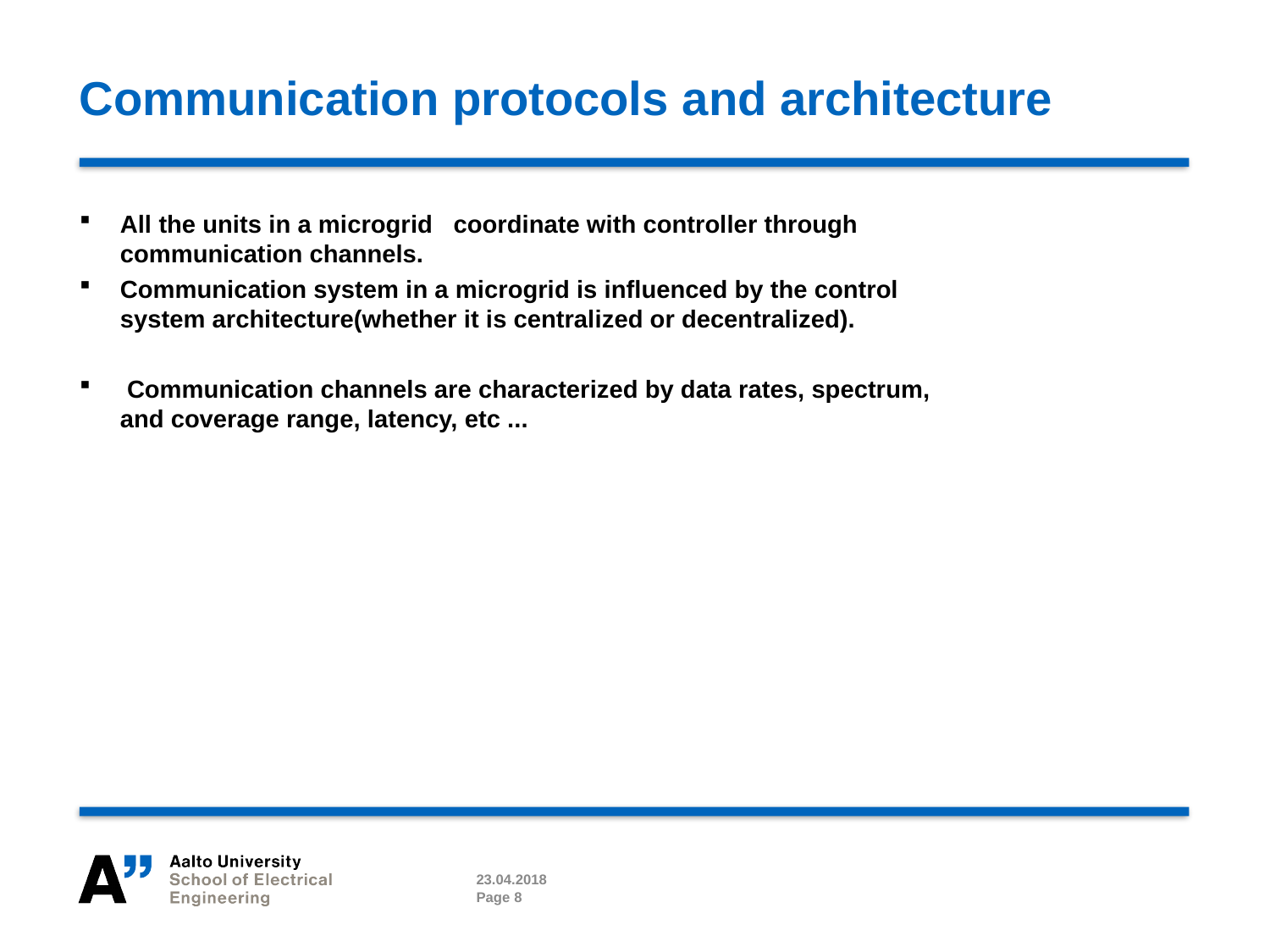

# Communication protocols and architecture
All the units in a microgrid   coordinate with controller through communication channels.
Communication system in a microgrid is influenced by the control system architecture(whether it is centralized or decentralized).

 Communication channels are characterized by data rates, spectrum, and coverage range, latency, etc ...

23.04.2018
Page 8